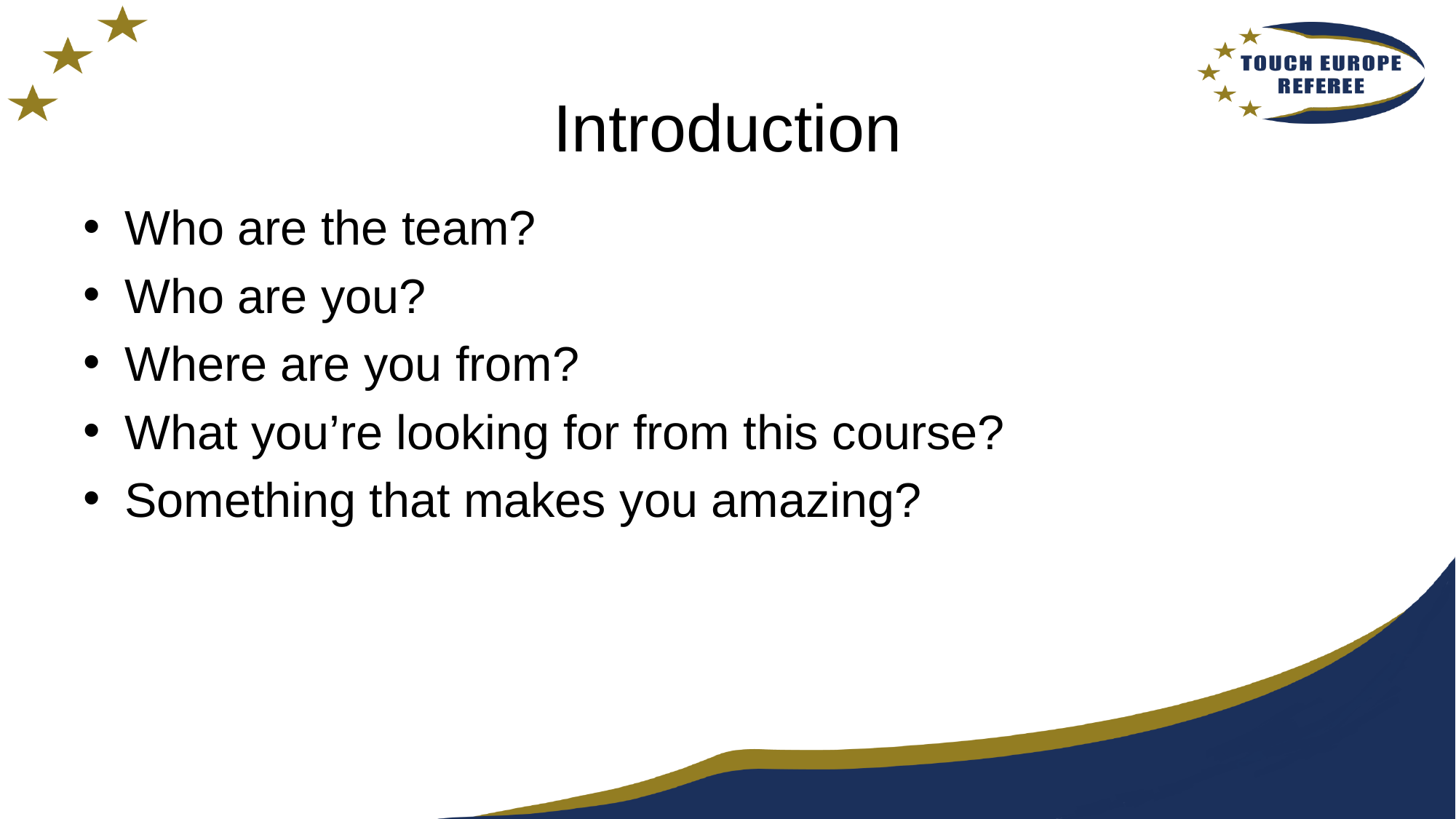

# Introduction
Who are the team?
Who are you?
Where are you from?
What you’re looking for from this course?
Something that makes you amazing?